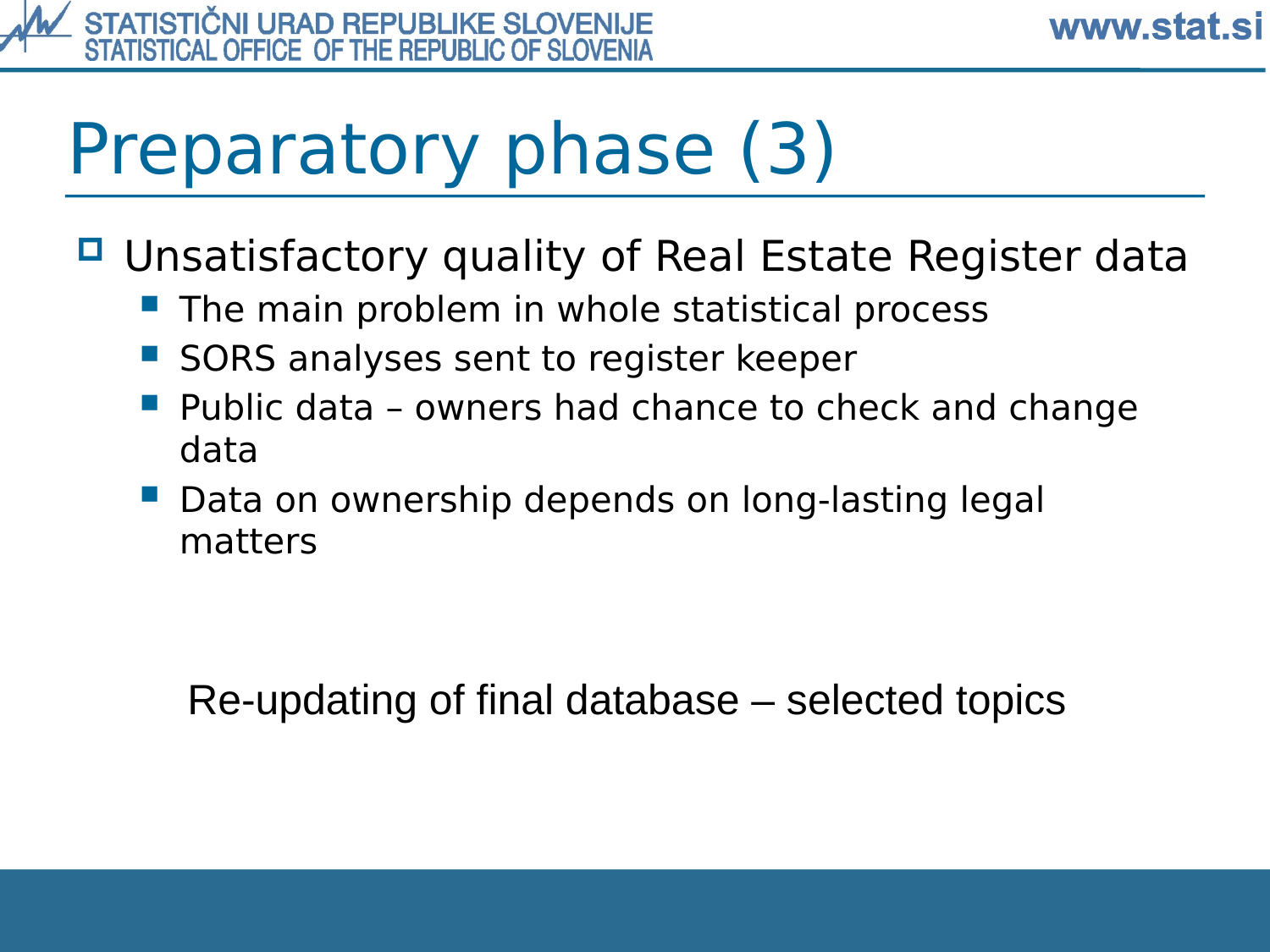

# Preparatory phase (3)
Unsatisfactory quality of Real Estate Register data
The main problem in whole statistical process
SORS analyses sent to register keeper
Public data – owners had chance to check and change data
Data on ownership depends on long-lasting legal matters

Re-updating of final database – selected topics